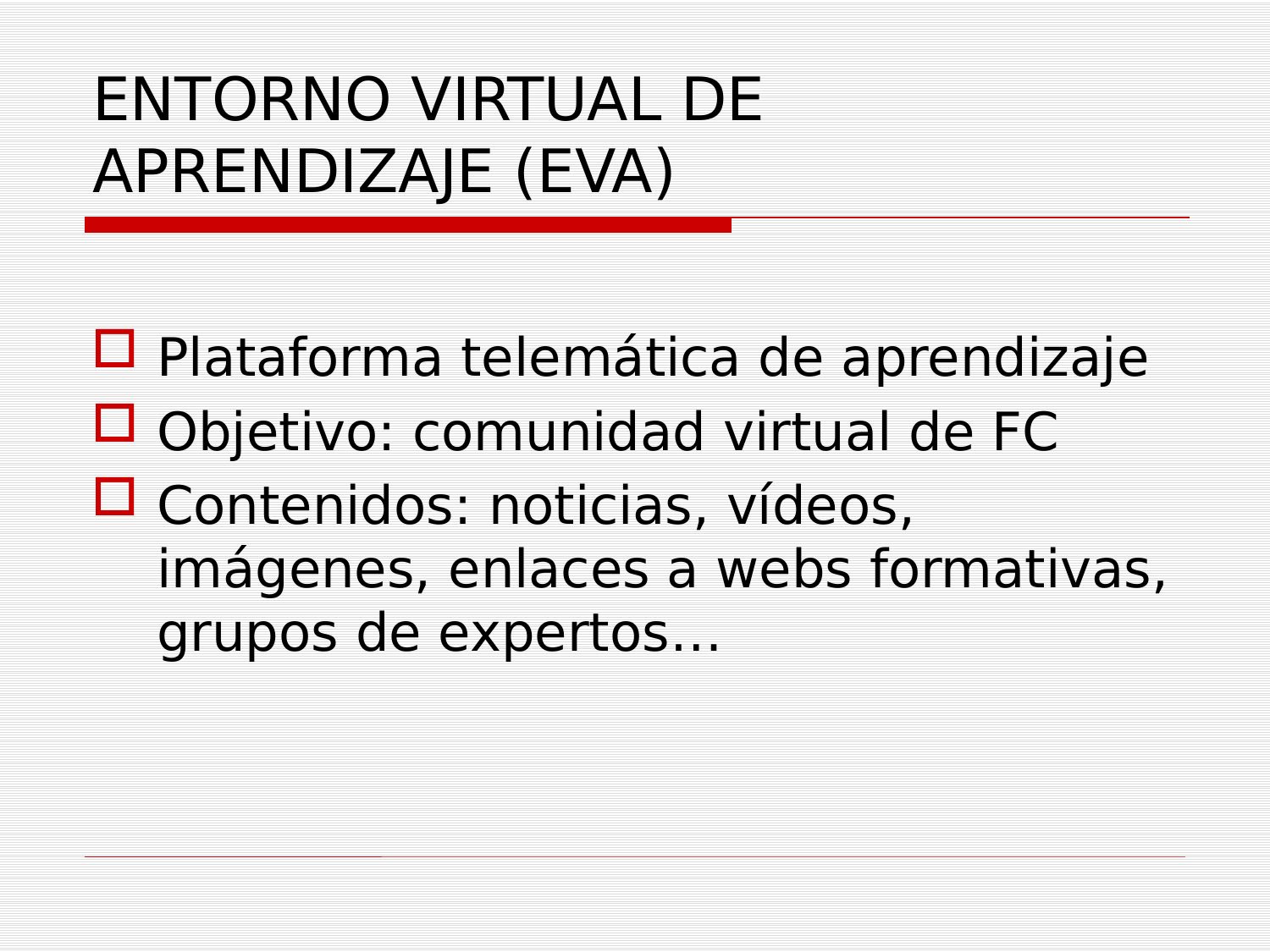

# ENTORNO VIRTUAL DE APRENDIZAJE (EVA)

Plataforma telemática de aprendizaje
Objetivo: comunidad virtual de FC
Contenidos: noticias, vídeos, imágenes, enlaces a webs formativas, grupos de expertos…